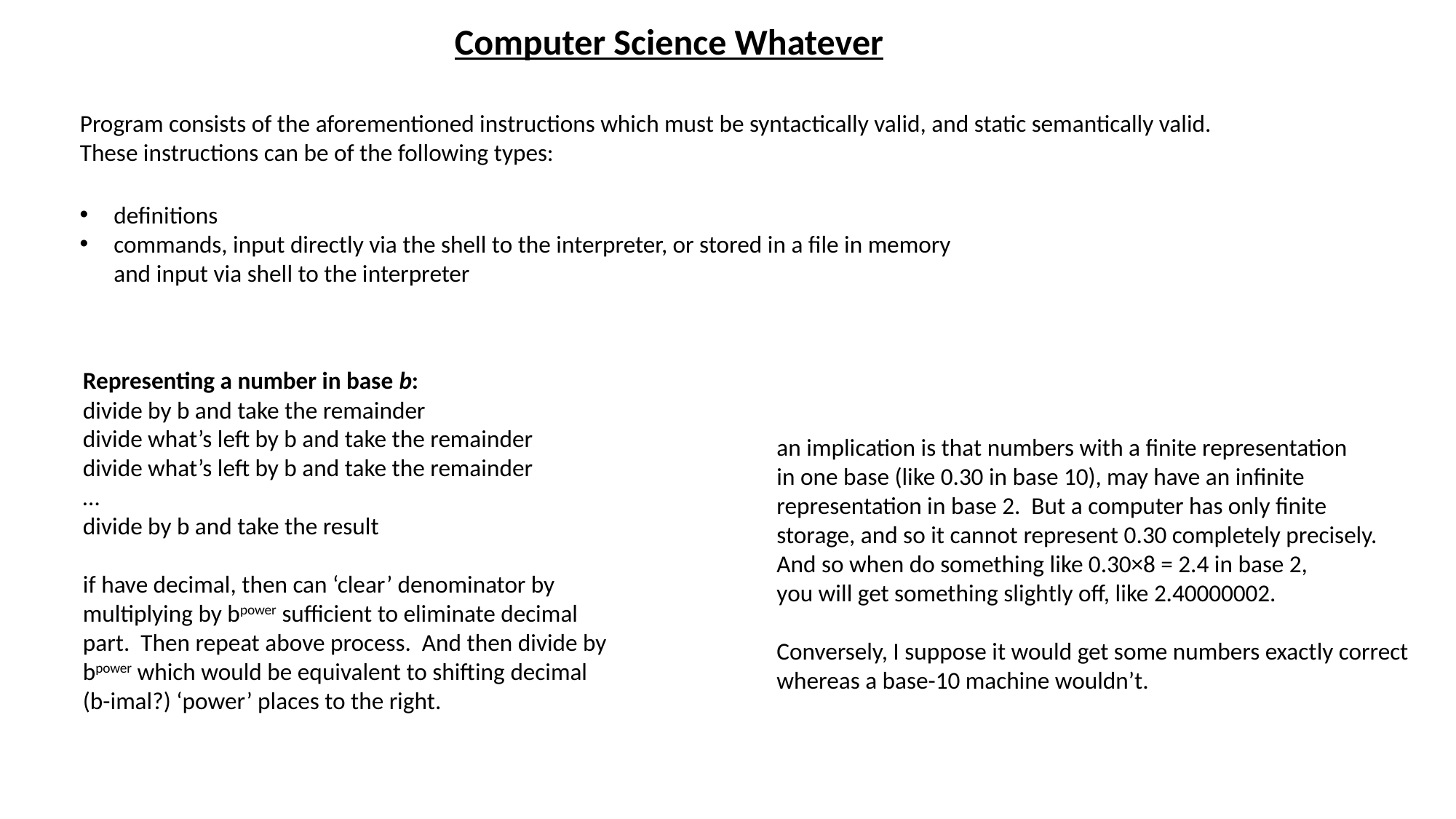

Computer Science Whatever
Program consists of the aforementioned instructions which must be syntactically valid, and static semantically valid.
These instructions can be of the following types:
definitions
commands, input directly via the shell to the interpreter, or stored in a file in memory and input via shell to the interpreter
Representing a number in base b:
divide by b and take the remainder
divide what’s left by b and take the remainder
divide what’s left by b and take the remainder
…
divide by b and take the result

if have decimal, then can ‘clear’ denominator by
multiplying by bpower sufficient to eliminate decimal
part.  Then repeat above process.  And then divide by
bpower which would be equivalent to shifting decimal
(b-imal?) ‘power’ places to the right.
an implication is that numbers with a finite representation
in one base (like 0.30 in base 10), may have an infinite
representation in base 2.  But a computer has only finite
storage, and so it cannot represent 0.30 completely precisely.
And so when do something like 0.30×8 = 2.4 in base 2,
you will get something slightly off, like 2.40000002.

Conversely, I suppose it would get some numbers exactly correct
whereas a base-10 machine wouldn’t.